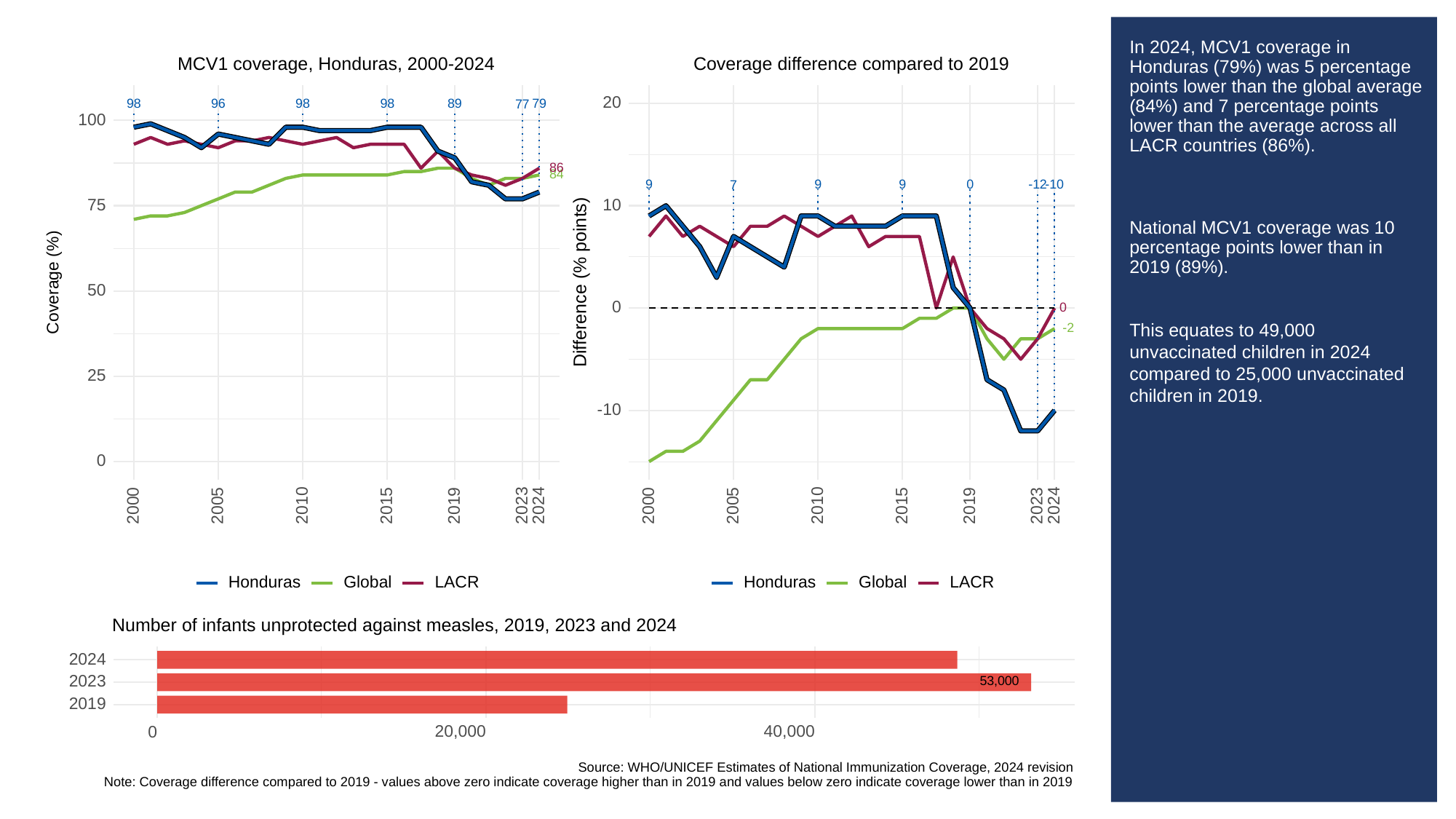

# In 2024, MCV1 coverage in Honduras (79%) was 5 percentage points lower than the global average (84%) and 7 percentage points lower than the average across all LACR countries (86%).

National MCV1 coverage was 10 percentage points lower than in 2019 (89%).

This equates to 49,000 unvaccinated children in 2024 compared to 25,000 unvaccinated children in 2019.

MCV1 coverage, Honduras, 2000-2024
Coverage difference compared to 2019

20
98
96
98
98
89
79
77

100

86

84
9
9
9
0
-10
-12
7

10
75

Difference (% points)
Coverage (%)
50

0
0

-2

25

-10

0

2023
2023
2000
2005
2010
2015
2019
2024
2000
2005
2010
2015
2019
2024
Global
LACR
Global
LACR
Honduras
Honduras

Number of infants unprotected against measles, 2019, 2023 and 2024

2024

53,000
2023

2019

20,000
40,000
0
Source: WHO/UNICEF Estimates of National Immunization Coverage, 2024 revision
Note: Coverage difference compared to 2019 - values above zero indicate coverage higher than in 2019 and values below zero indicate coverage lower than in 2019